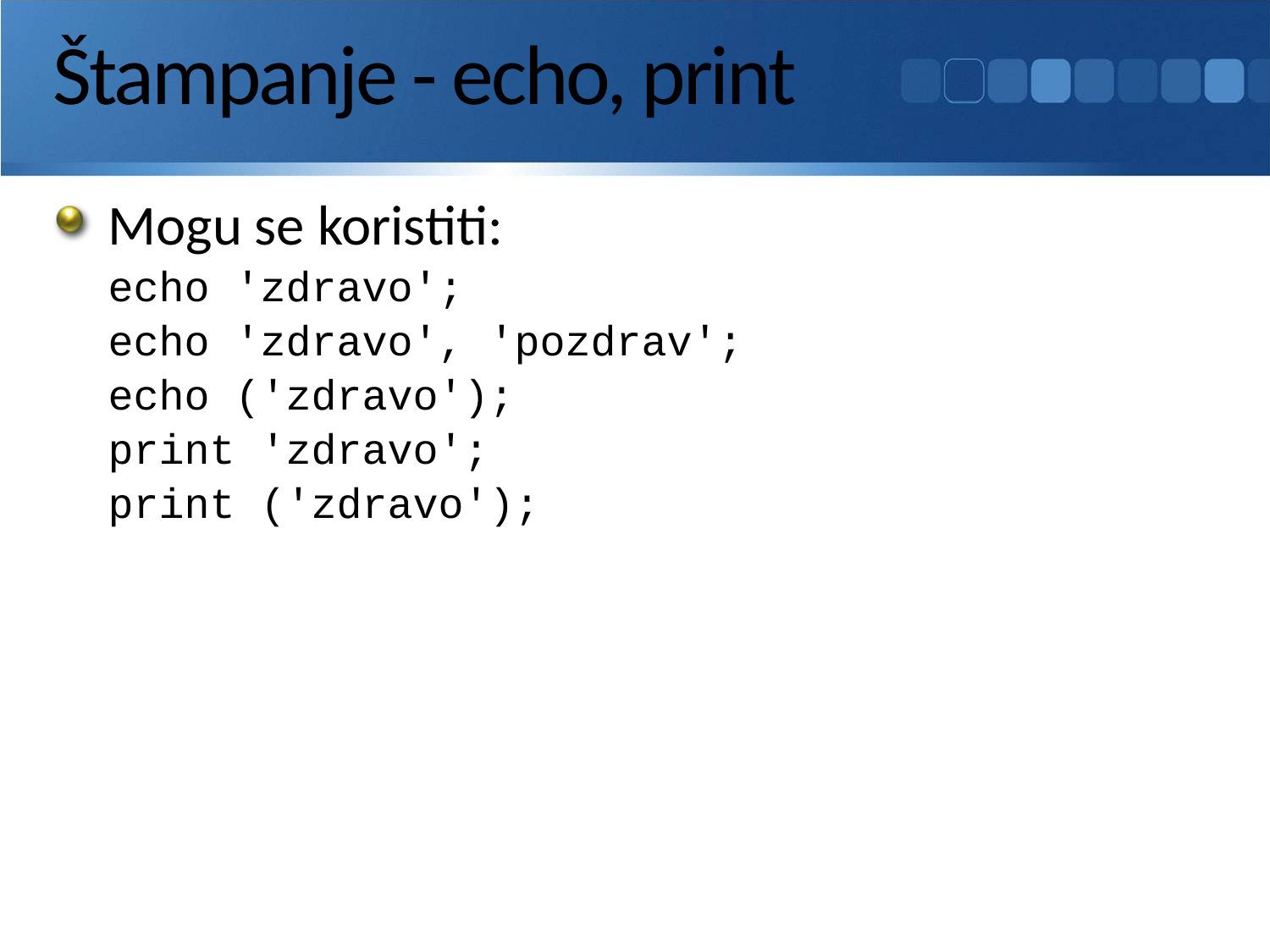

# Štampanje - echo, print
Mogu se koristiti:
	echo 'zdravo';
	echo 'zdravo', 'pozdrav';
	echo ('zdravo');
	print 'zdravo';
	print ('zdravo');
Uvod u PHP
67